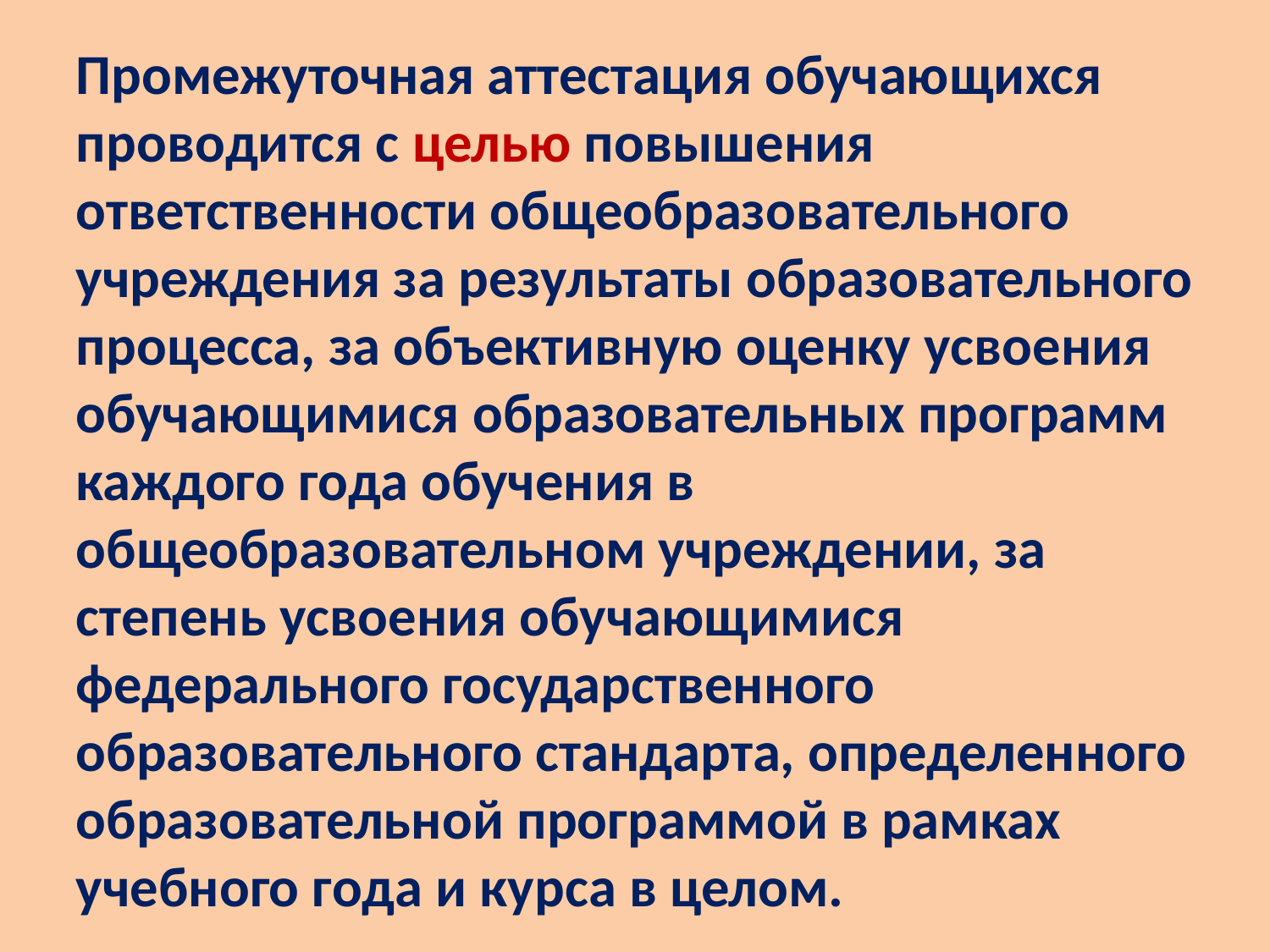

Промежуточная аттестация обучающихся
проводится с целью повышения ответственности общеобразовательного учреждения за результаты образовательного процесса, за объективную оценку усвоения обучающимися образовательных программ каждого года обучения в общеобразовательном учреждении, за степень усвоения обучающимися федерального государственного образовательного стандарта, определенного образовательной программой в рамках учебного года и курса в целом.